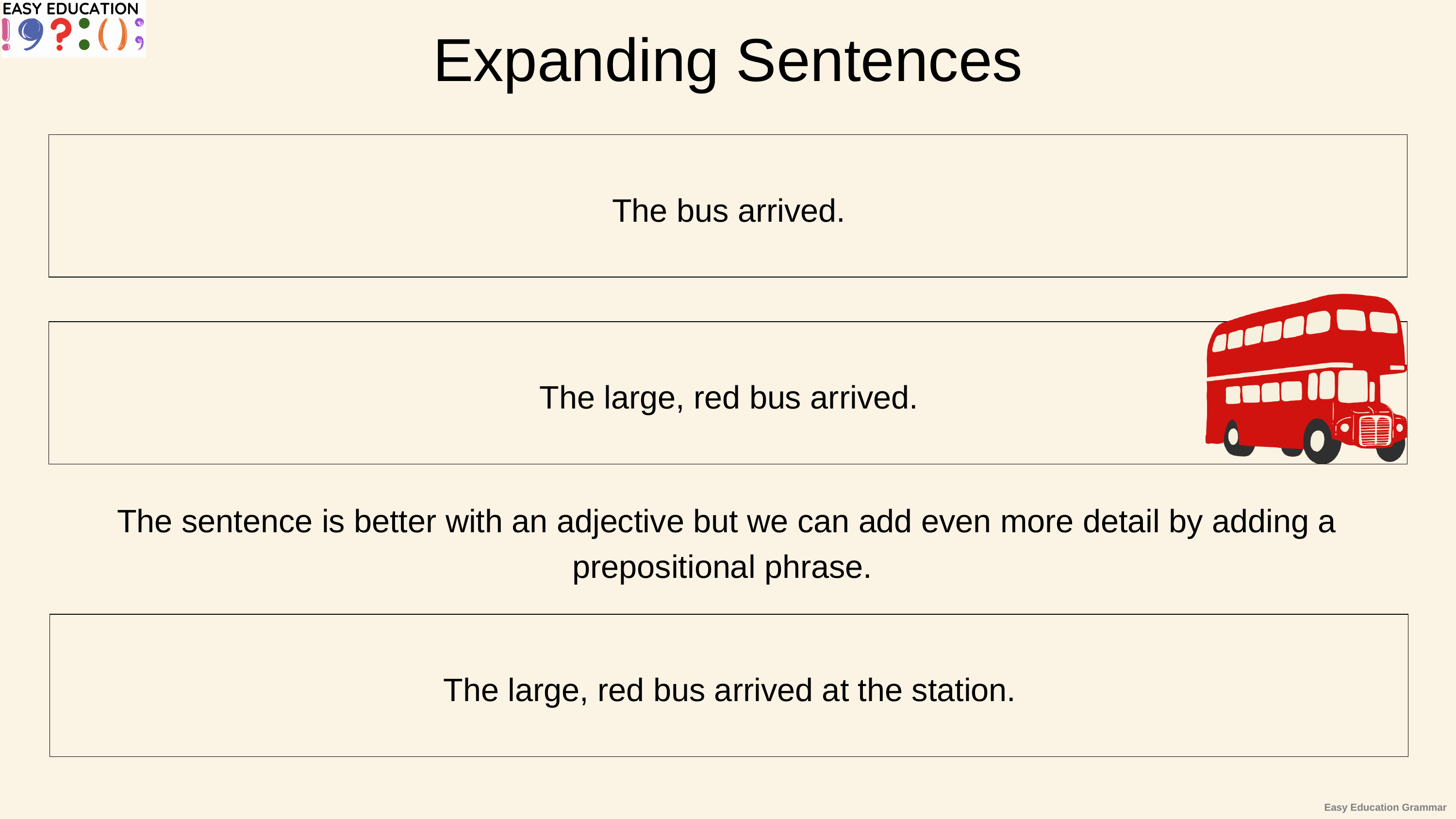

Expanding Sentences

The bus arrived.

The large, red bus arrived.
The sentence is better with an adjective but we can add even more detail by adding a prepositional phrase.

The large, red bus arrived at the station.